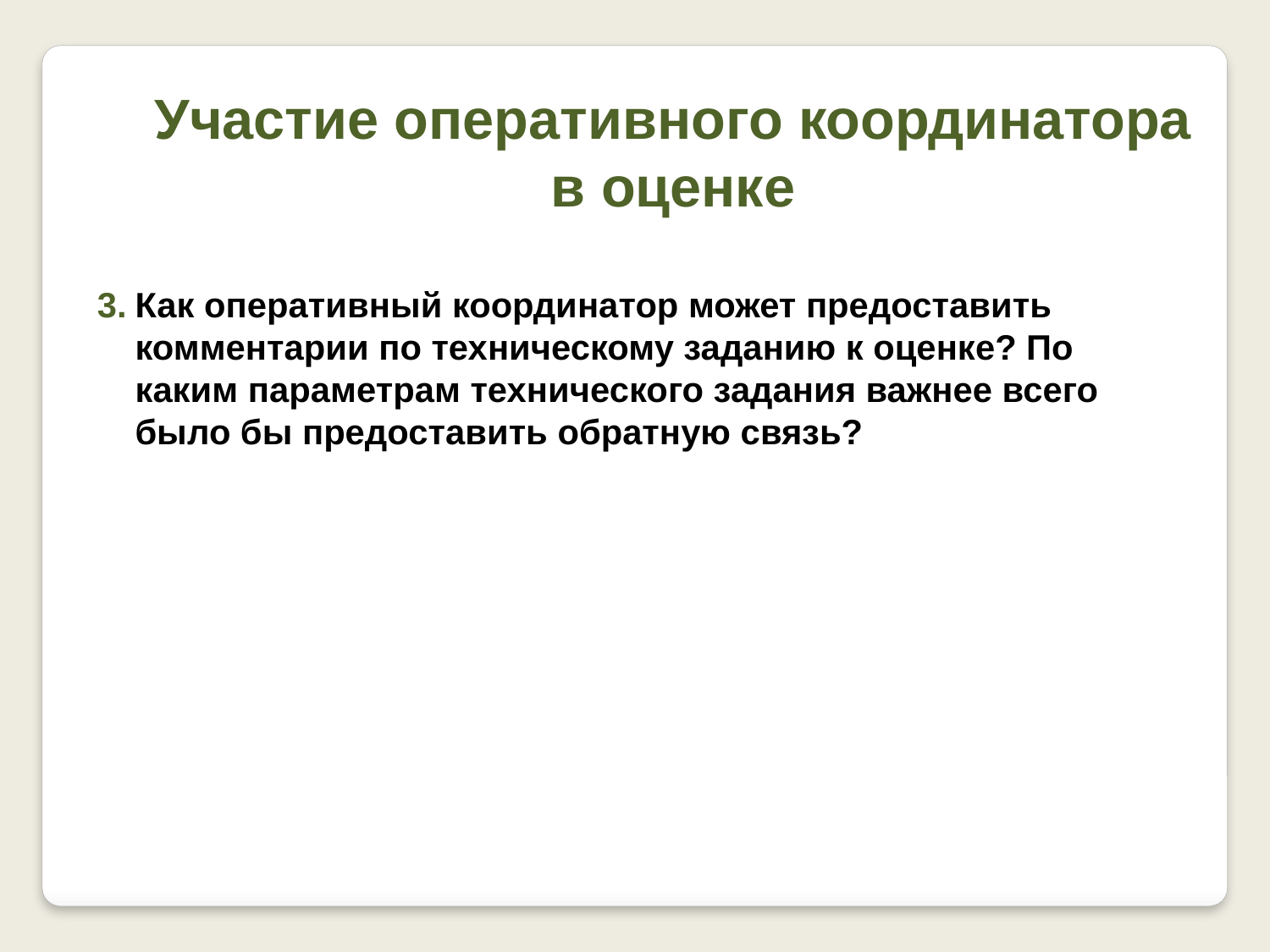

Участие оперативного координатора в оценке
Как оперативный координатор может предоставить комментарии по техническому заданию к оценке? По каким параметрам технического задания важнее всего было бы предоставить обратную связь?